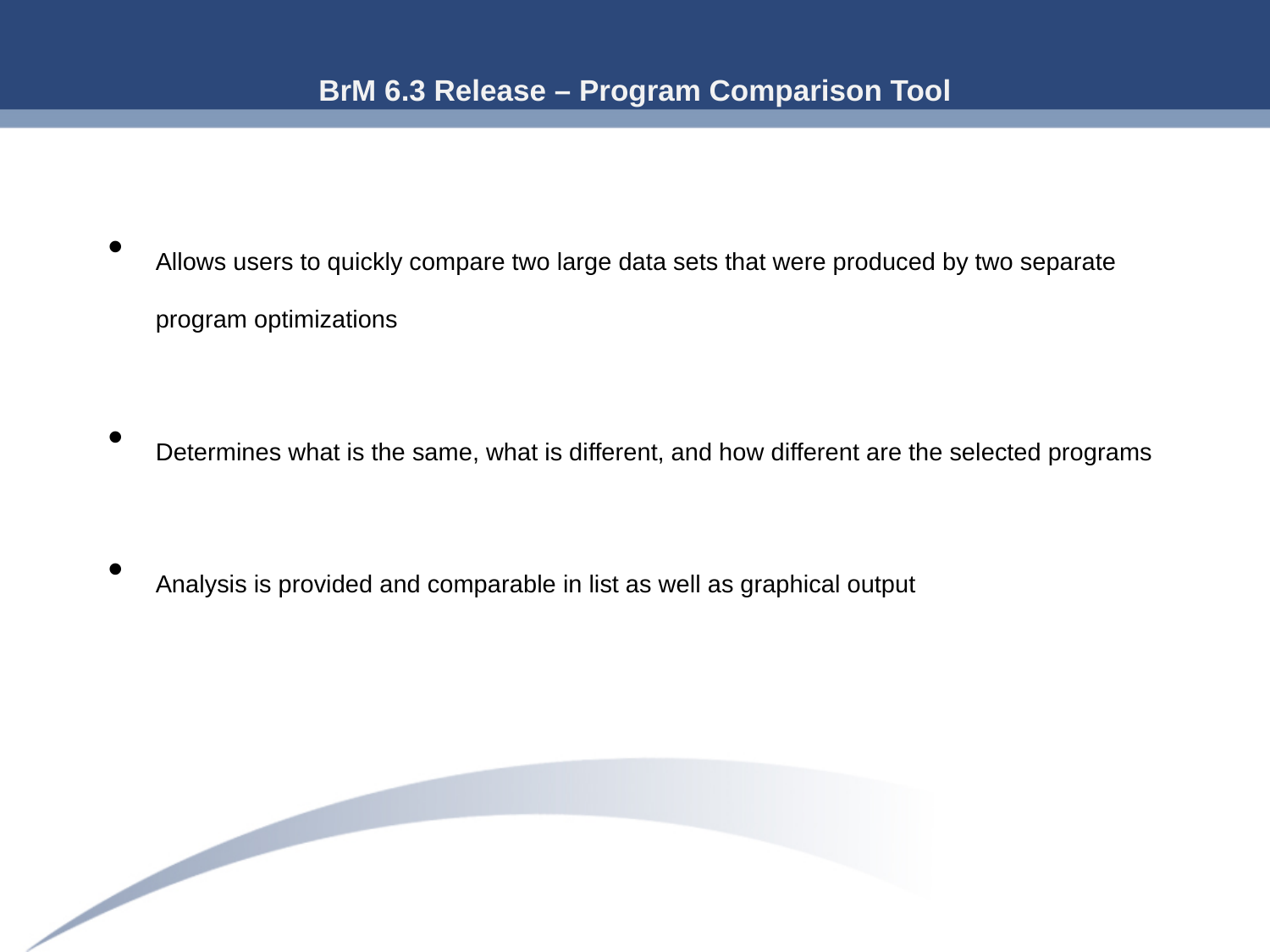

BrM 6.3 Release – Program Comparison Tool

Allows users to quickly compare two large data sets that were produced by two separate program optimizations

Determines what is the same, what is different, and how different are the selected programs

Analysis is provided and comparable in list as well as graphical output